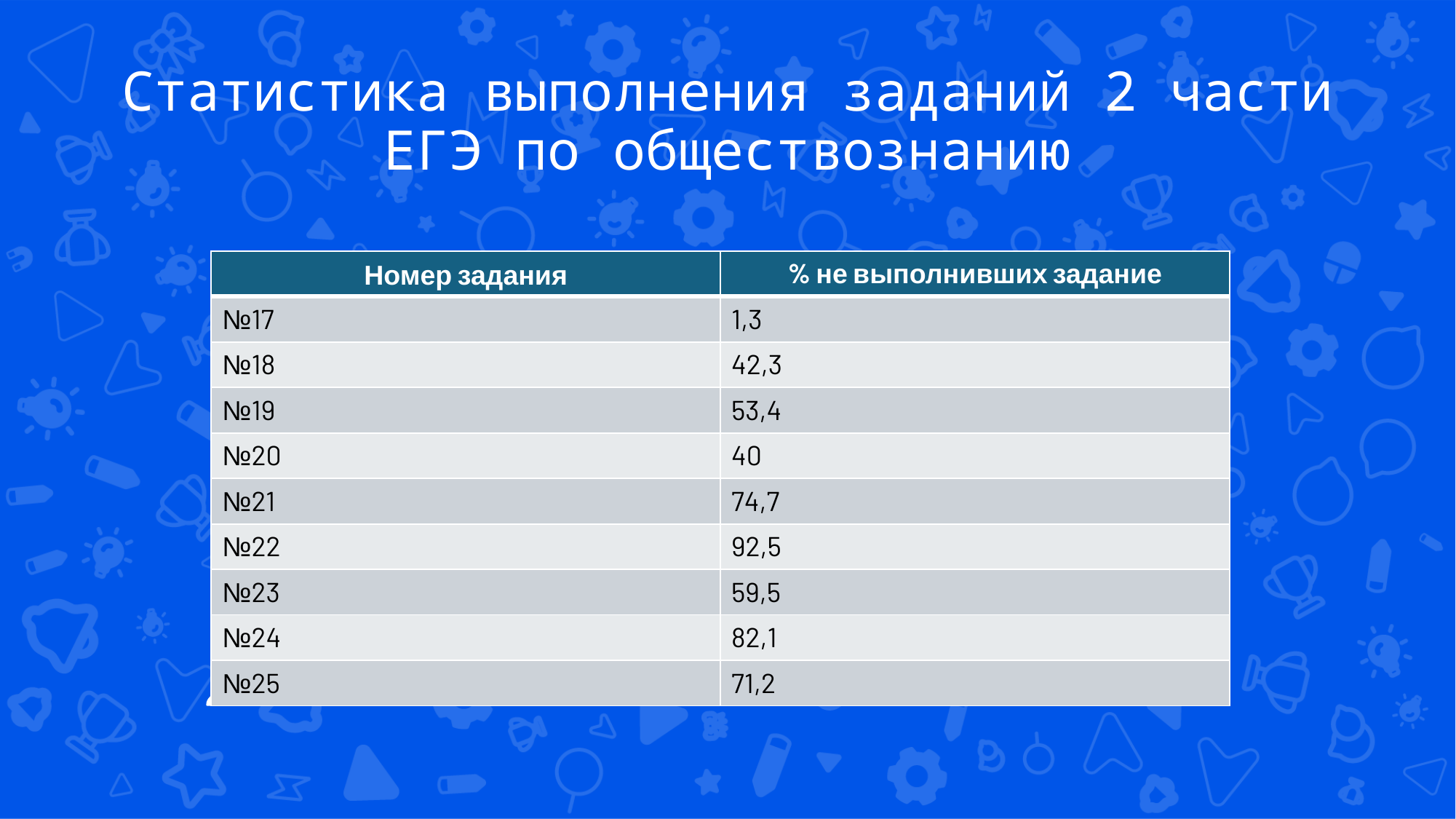

# Статистика выполнения заданий 2 части ЕГЭ по обществознанию
| Номер задания | % не выполнивших задание |
| --- | --- |
| №17 | 1,3 |
| №18 | 42,3 |
| №19 | 53,4 |
| №20 | 40 |
| №21 | 74,7 |
| №22 | 92,5 |
| №23 | 59,5 |
| №24 | 82,1 |
| №25 | 71,2 |